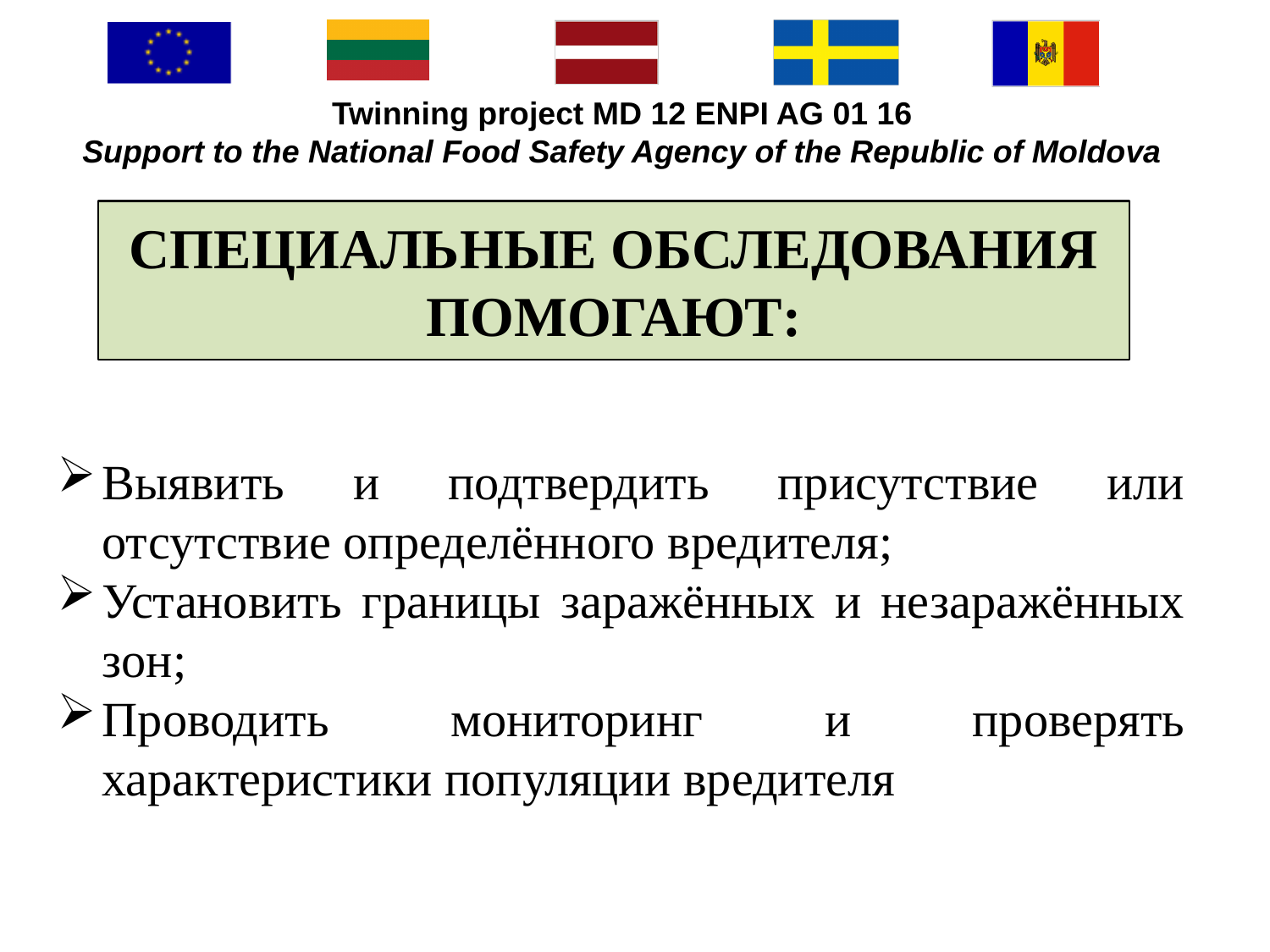

# СПЕЦИАЛЬНЫЕ ОБСЛЕДОВАНИЯ ПОМОГАЮТ:

Выявить и подтвердить присутствие или отсутствие определённого вредителя;
Установить границы заражённых и незаражённых зон;
Проводить мониторинг и проверять характеристики популяции вредителя